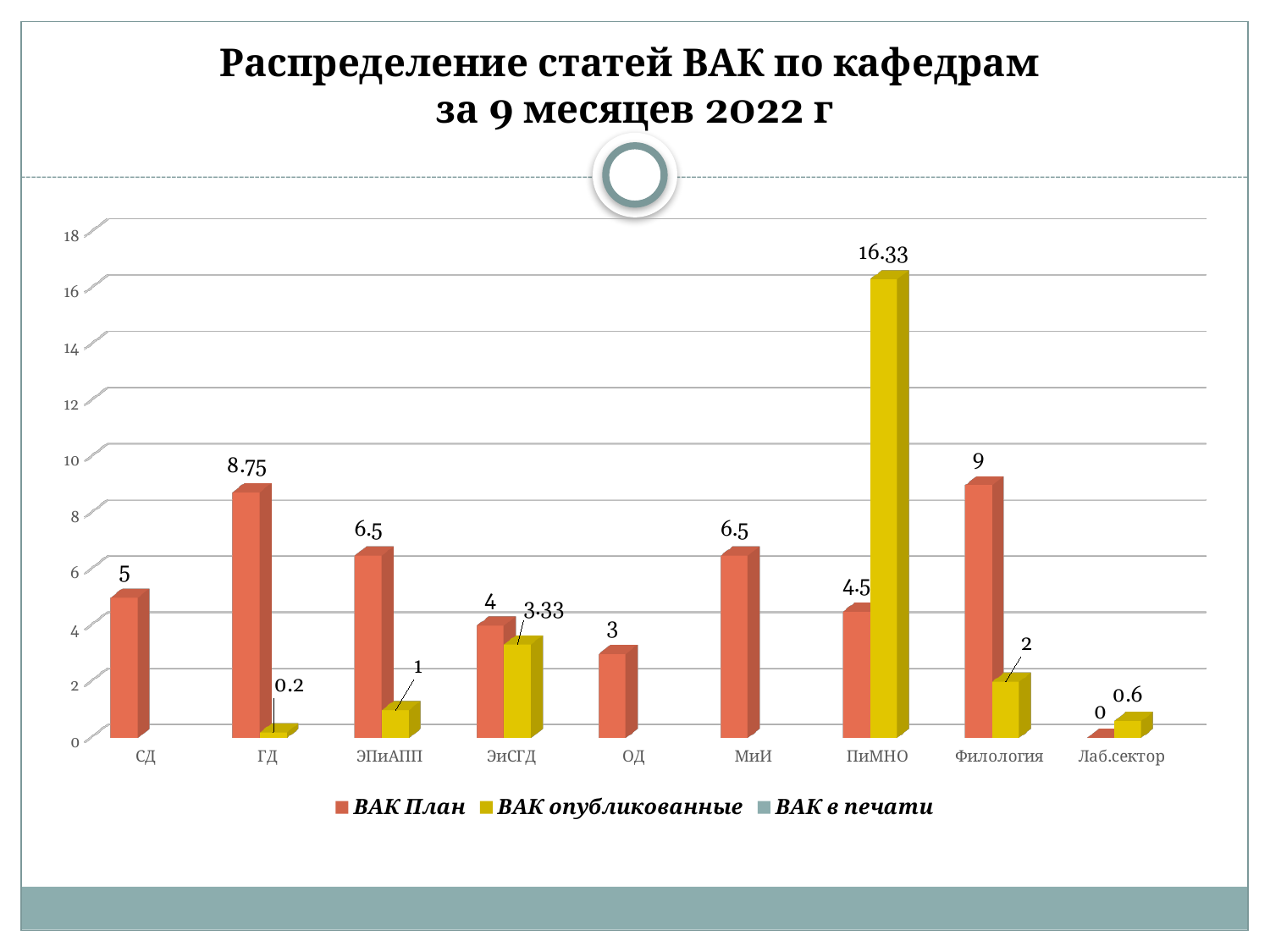

# Распределение статей ВАК по кафедрам за 9 месяцев 2022 г

[unsupported chart]